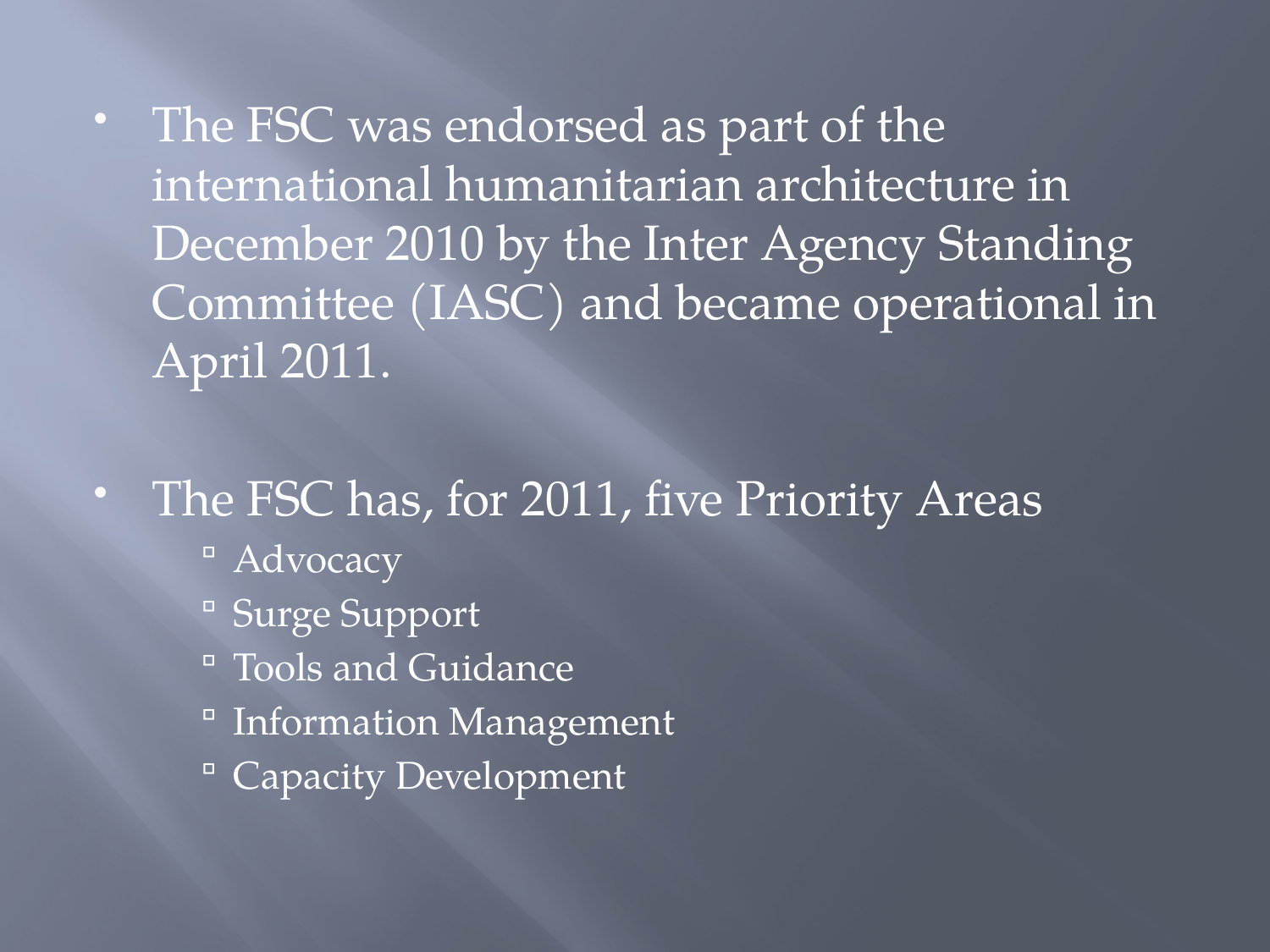

#
The FSC was endorsed as part of the international humanitarian architecture in December 2010 by the Inter Agency Standing Committee (IASC) and became operational in April 2011.

The FSC has, for 2011, five Priority Areas
Advocacy
Surge Support
Tools and Guidance
Information Management
Capacity Development